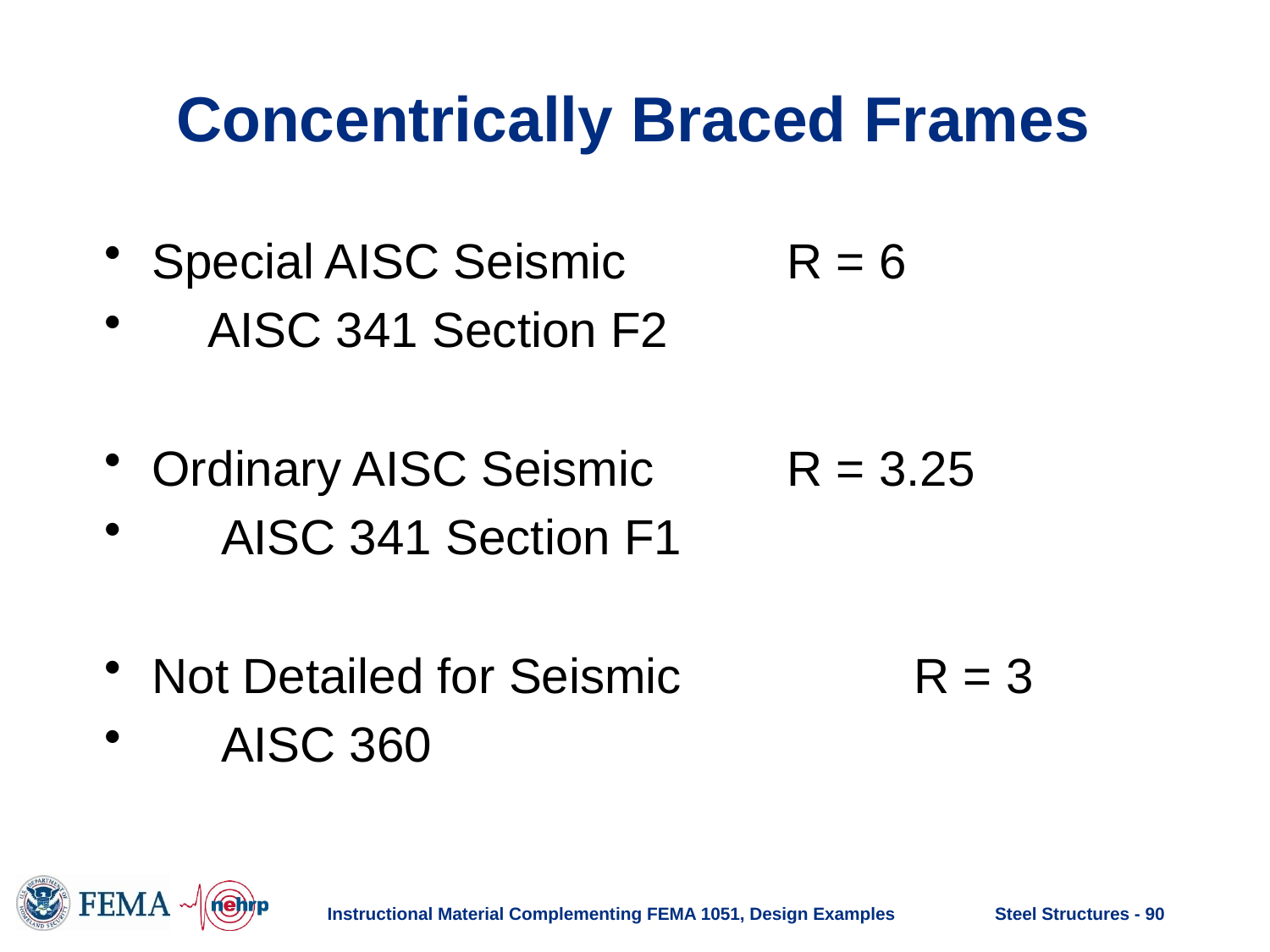

# Concentrically Braced Frames
Special AISC Seismic		R = 6
    AISC 341 Section F2

Ordinary AISC Seismic		R = 3.25
     AISC 341 Section F1

Not Detailed for Seismic		R = 3
     AISC 360
Instructional Material Complementing FEMA 1051, Design Examples
Steel Structures - 90